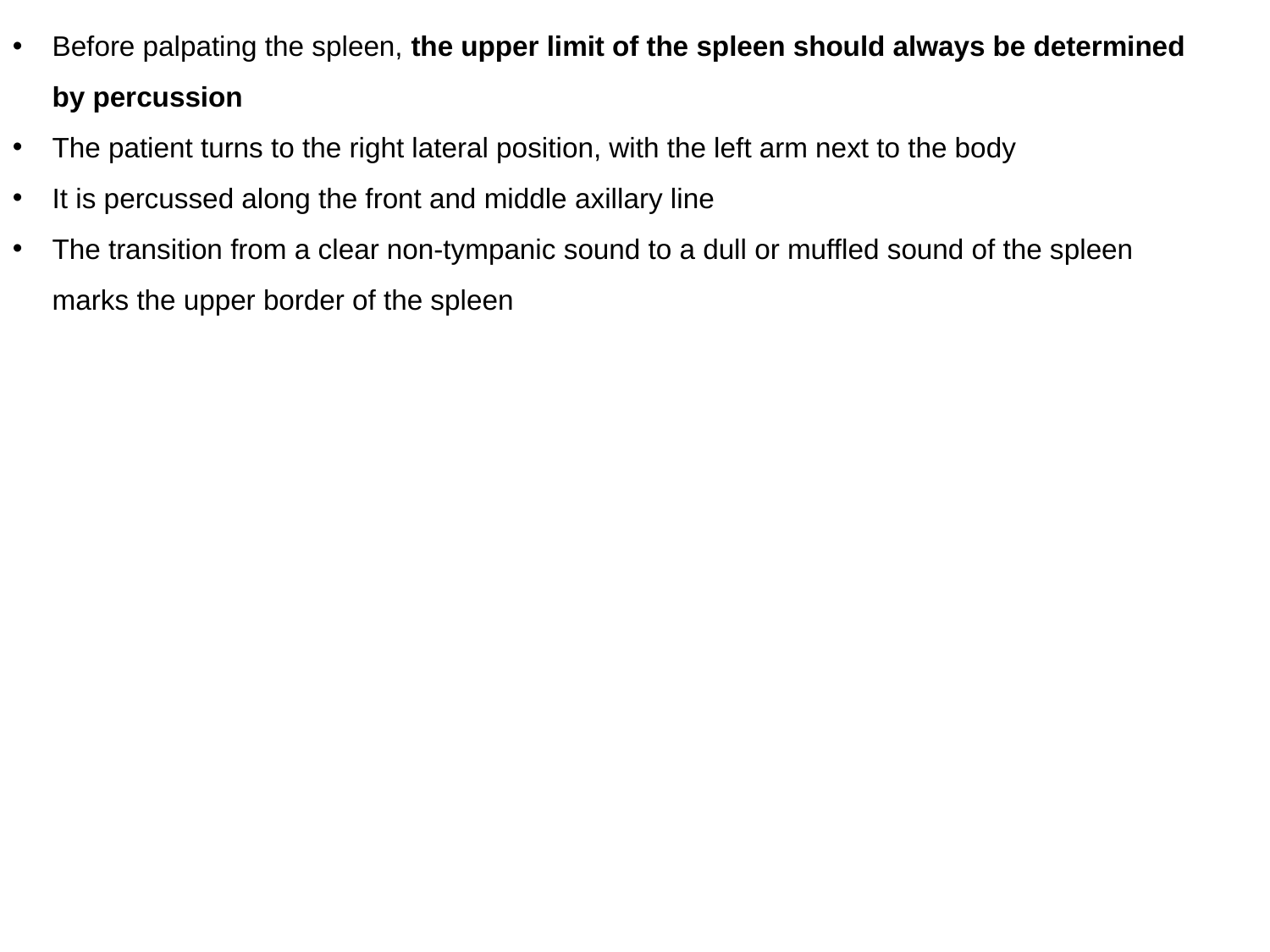

Before palpating the spleen, the upper limit of the spleen should always be determined by percussion
The patient turns to the right lateral position, with the left arm next to the body
It is percussed along the front and middle axillary line
The transition from a clear non-tympanic sound to a dull or muffled sound of the spleen marks the upper border of the spleen